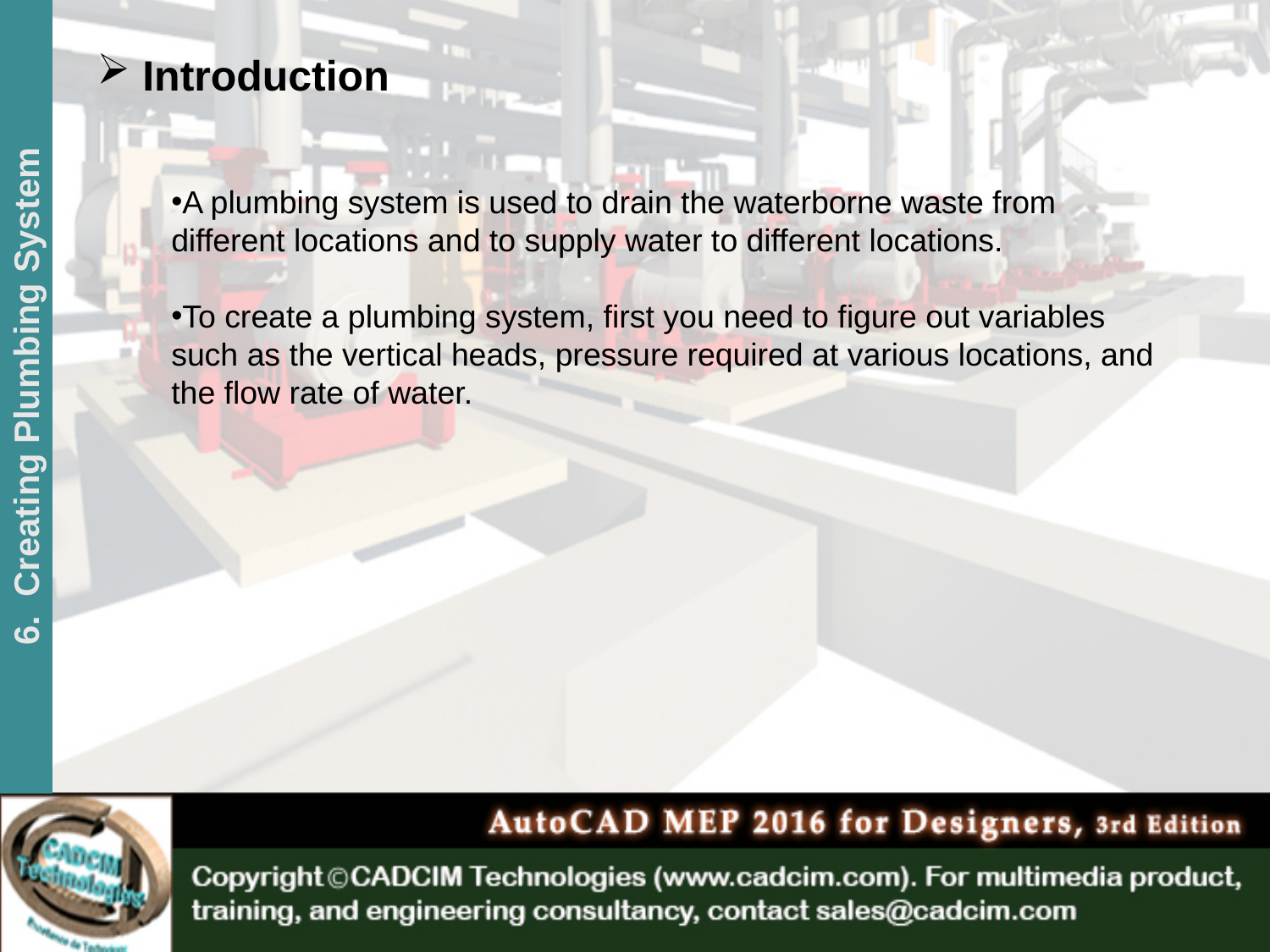

Introduction

A plumbing system is used to drain the waterborne waste from different locations and to supply water to different locations.

To create a plumbing system, first you need to figure out variables such as the vertical heads, pressure required at various locations, and the flow rate of water.